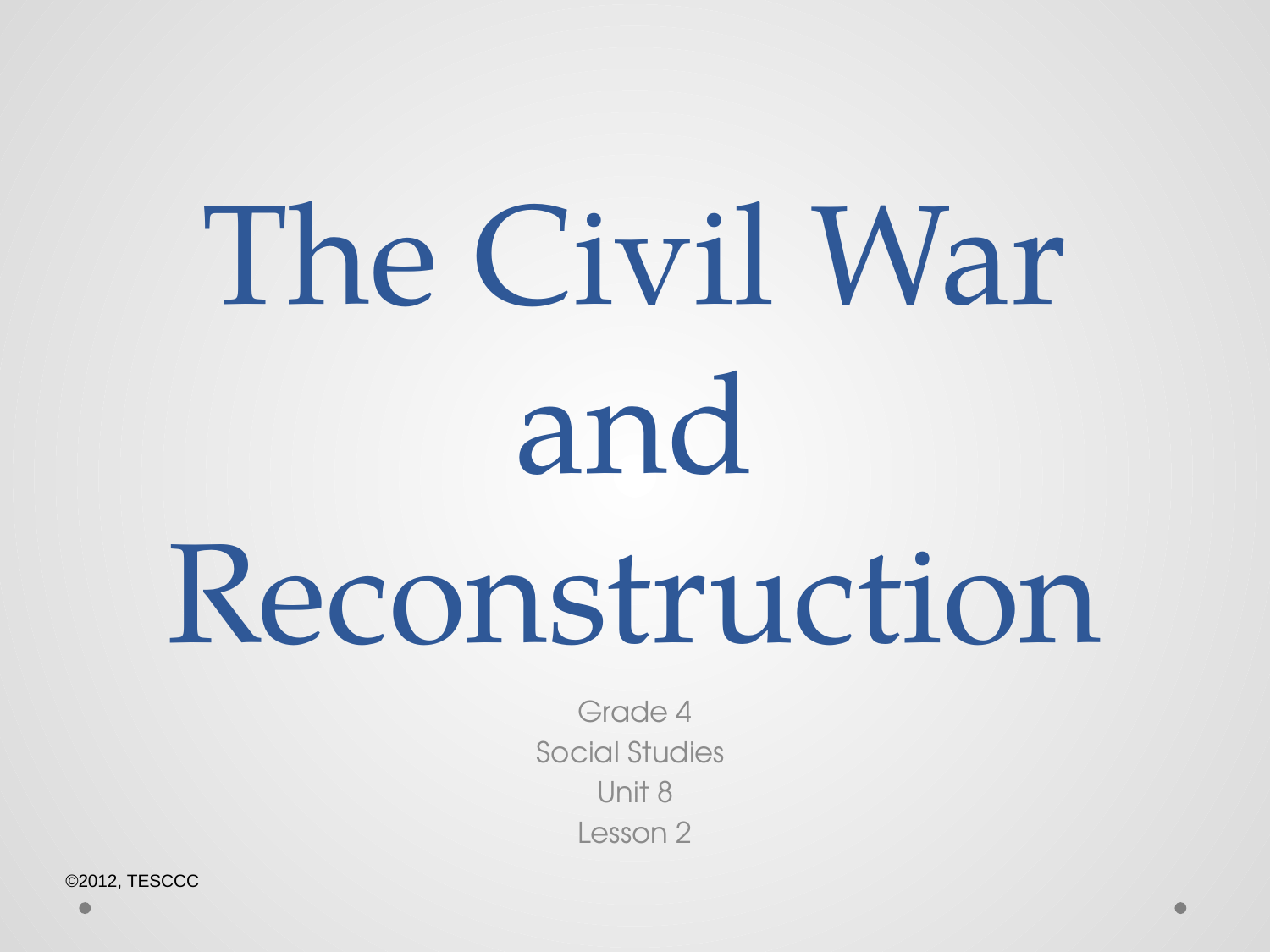

# The Civil War and Reconstruction
Grade 4
Social Studies
Unit 8
Lesson 2
©2012, TESCCC